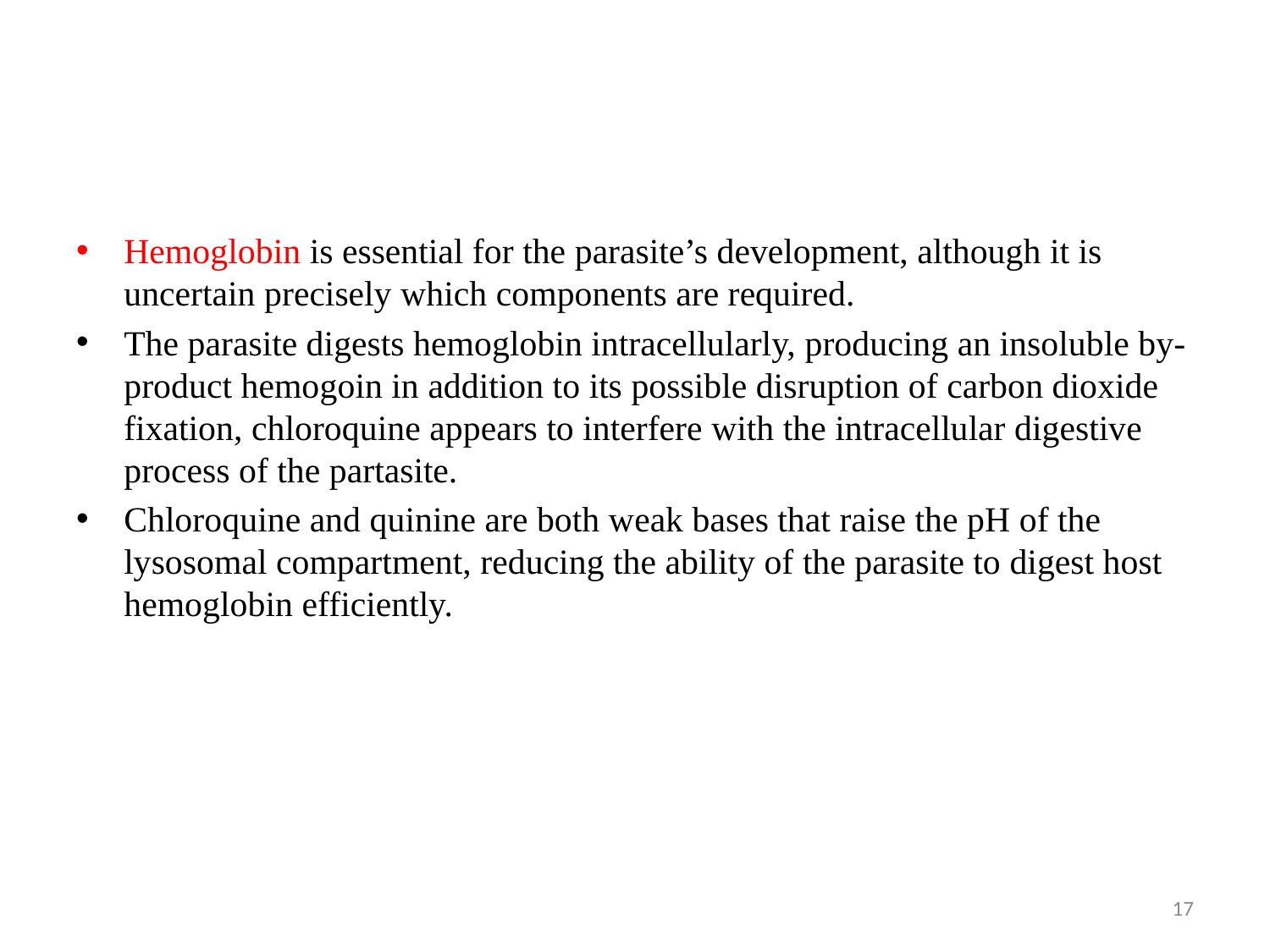

#
Hemoglobin is essential for the parasite’s development, although it is uncertain precisely which components are required.
The parasite digests hemoglobin intracellularly, producing an insoluble by-product hemogoin in addition to its possible disruption of carbon dioxide fixation, chloroquine appears to interfere with the intracellular digestive process of the partasite.
Chloroquine and quinine are both weak bases that raise the pH of the lysosomal compartment, reducing the ability of the parasite to digest host hemoglobin efficiently.

17